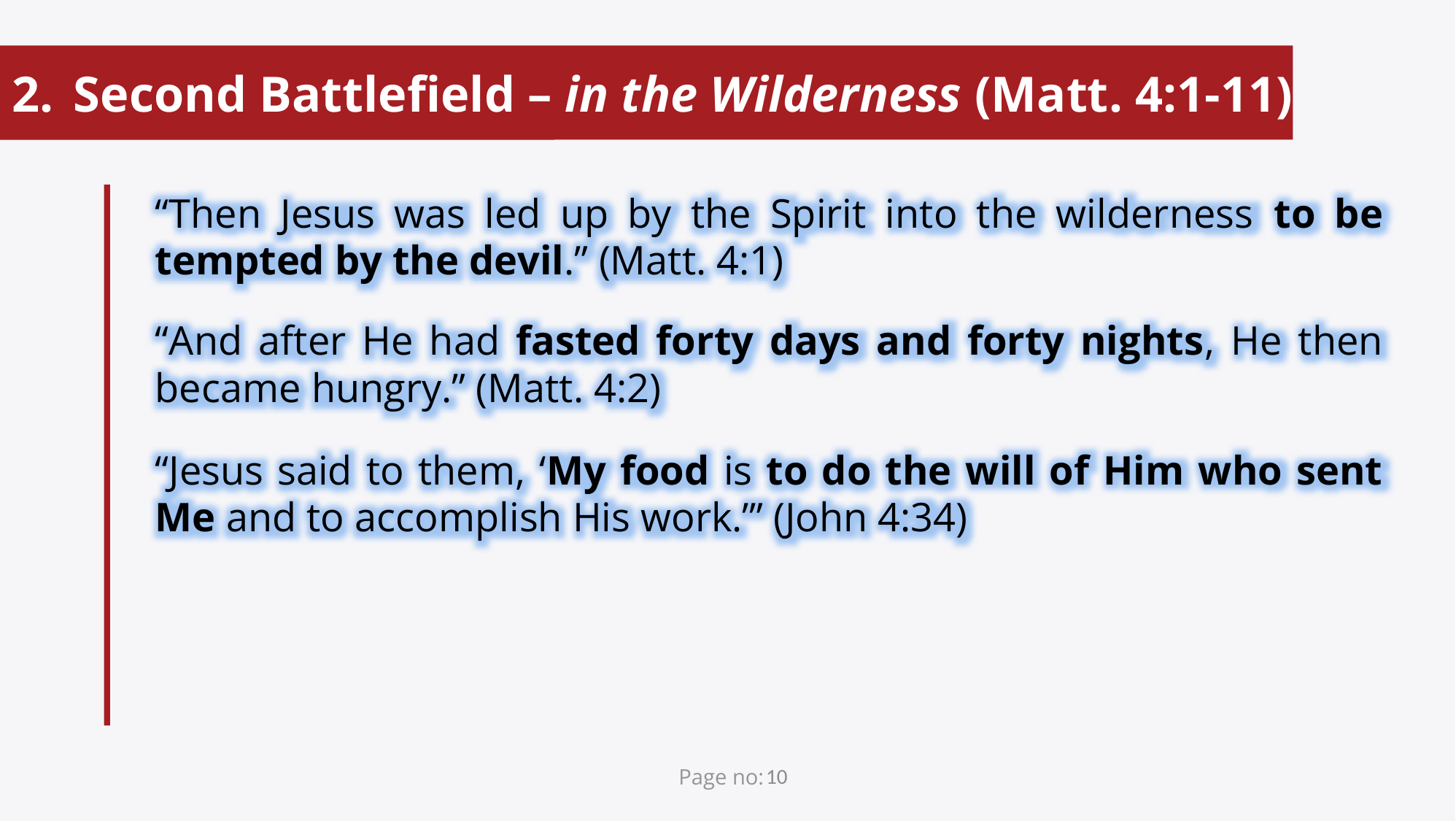

Second Battlefield – in the Wilderness (Matt. 4:1-11)
“Then Jesus was led up by the Spirit into the wilderness to be tempted by the devil.” (Matt. 4:1)
“And after He had fasted forty days and forty nights, He then became hungry.” (Matt. 4:2)
“Jesus said to them, ‘My food is to do the will of Him who sent Me and to accomplish His work.’” (John 4:34)